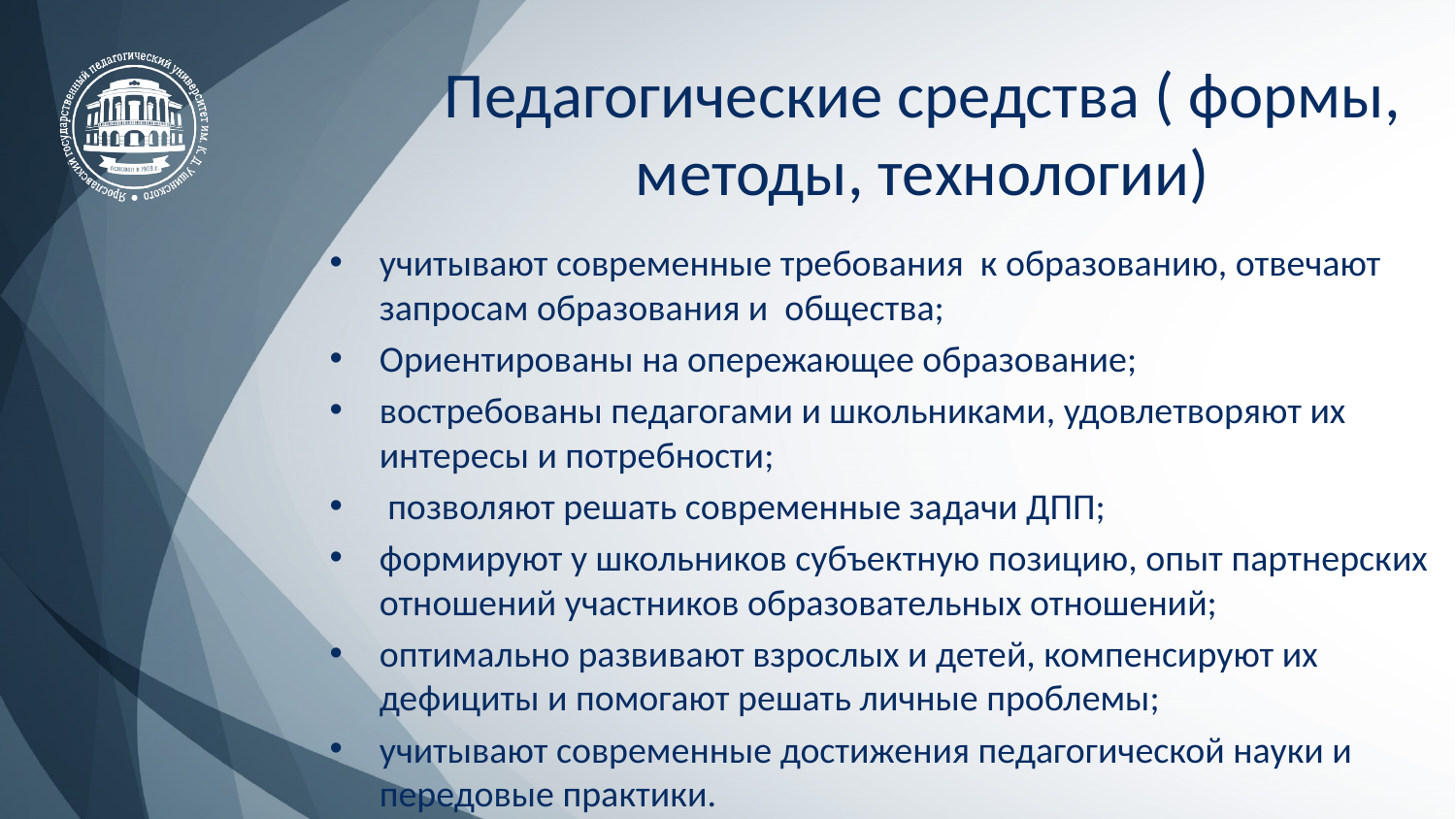

Педагогические средства ( формы, методы, технологии)
учитывают современные требования  к образованию, отвечают запросам образования и  общества;
Ориентированы на опережающее образование;
востребованы педагогами и школьниками, удовлетворяют их интересы и потребности;
 позволяют решать современные задачи ДПП;
формируют у школьников субъектную позицию, опыт партнерских отношений участников образовательных отношений;
оптимально развивают взрослых и детей, компенсируют их дефициты и помогают решать личные проблемы;
учитывают современные достижения педагогической науки и передовые практики.